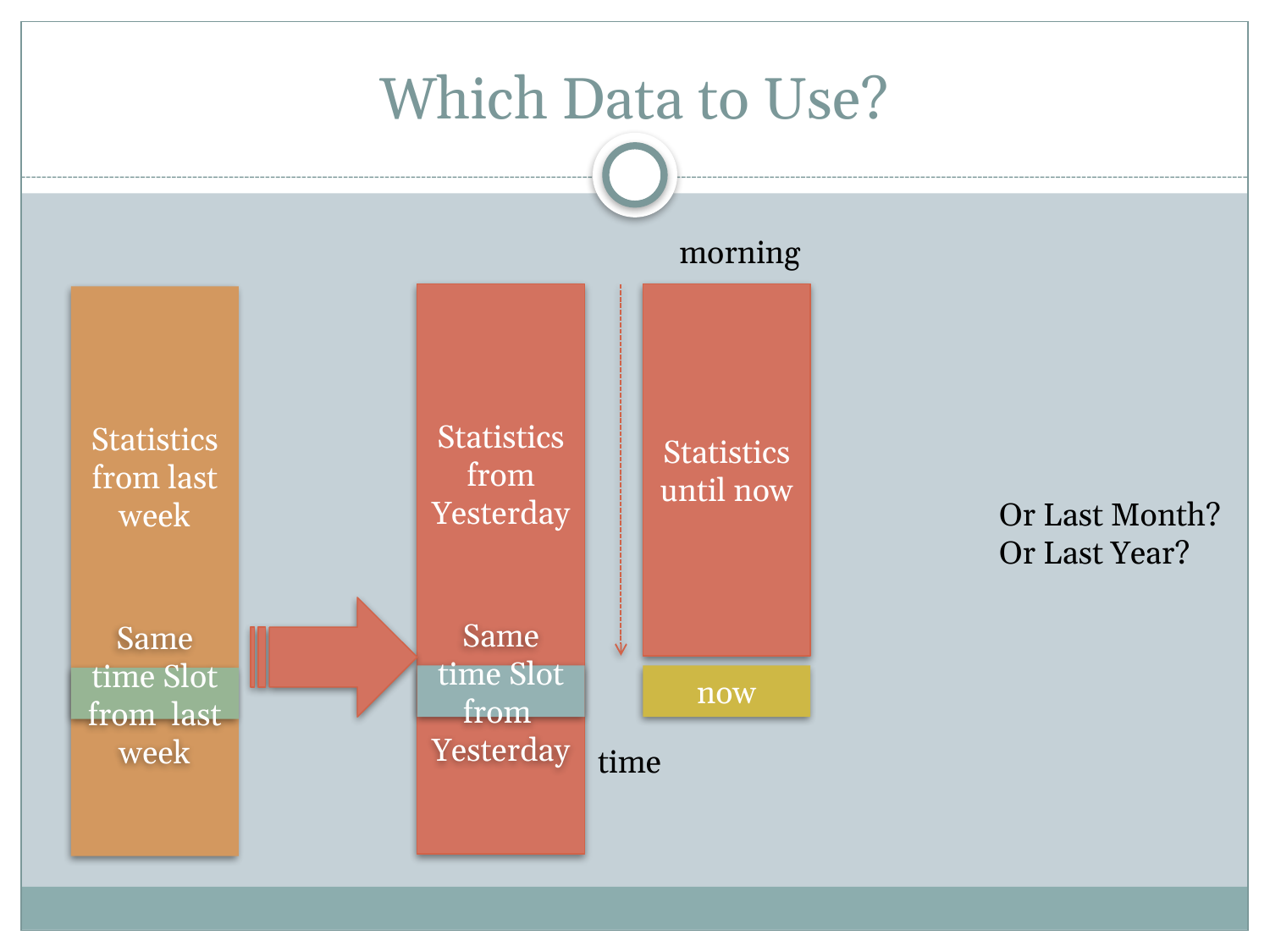

# Which Data to Use?
morning
Statistics from Yesterday

Statistics until now
Statistics from last week

Or Last Month?
Or Last Year?

Same time Slot from  Yesterday
now
Same time Slot from  last week
time